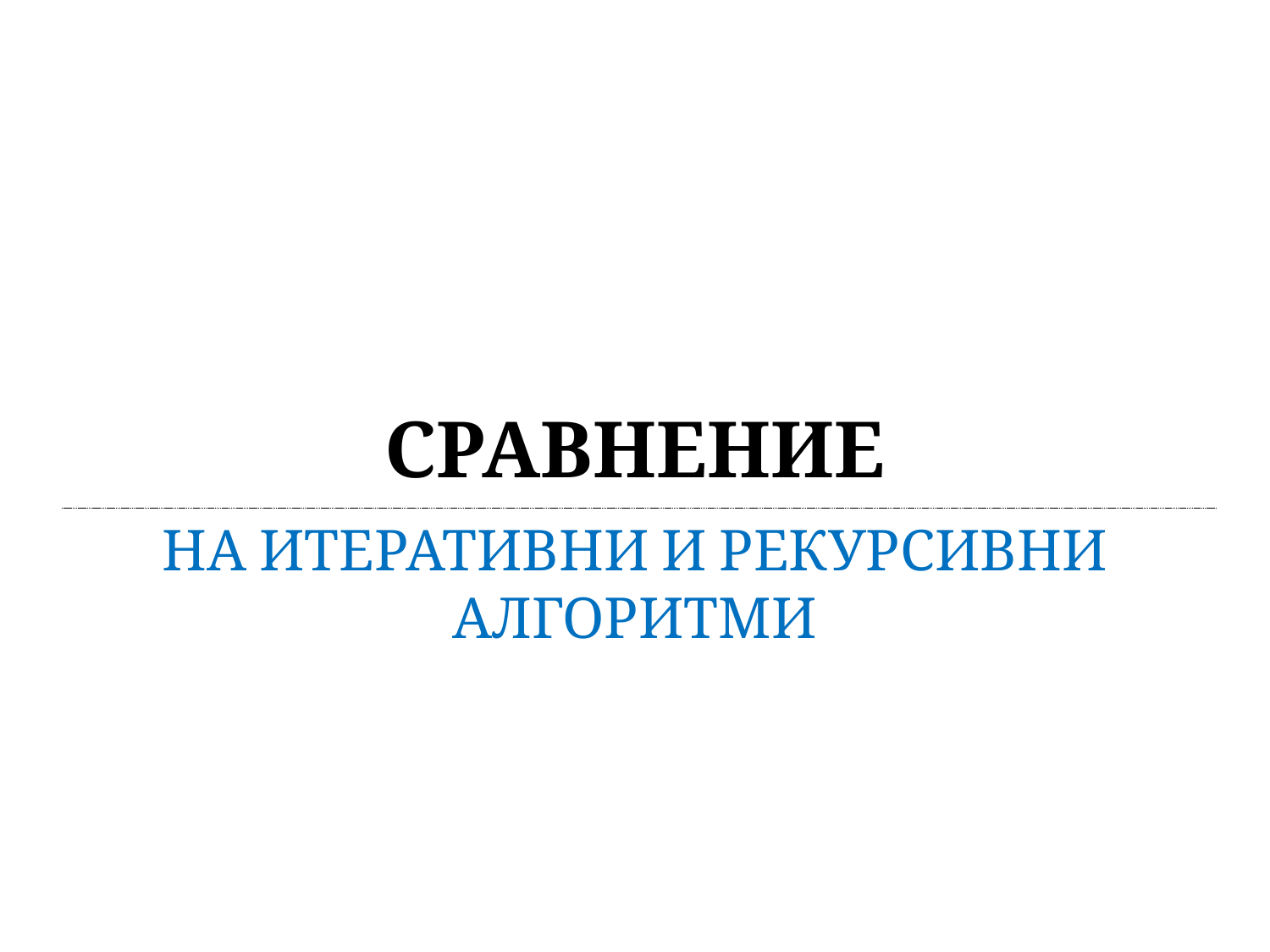

# Сравнение
На итеративни и рекурсивни алгоритми